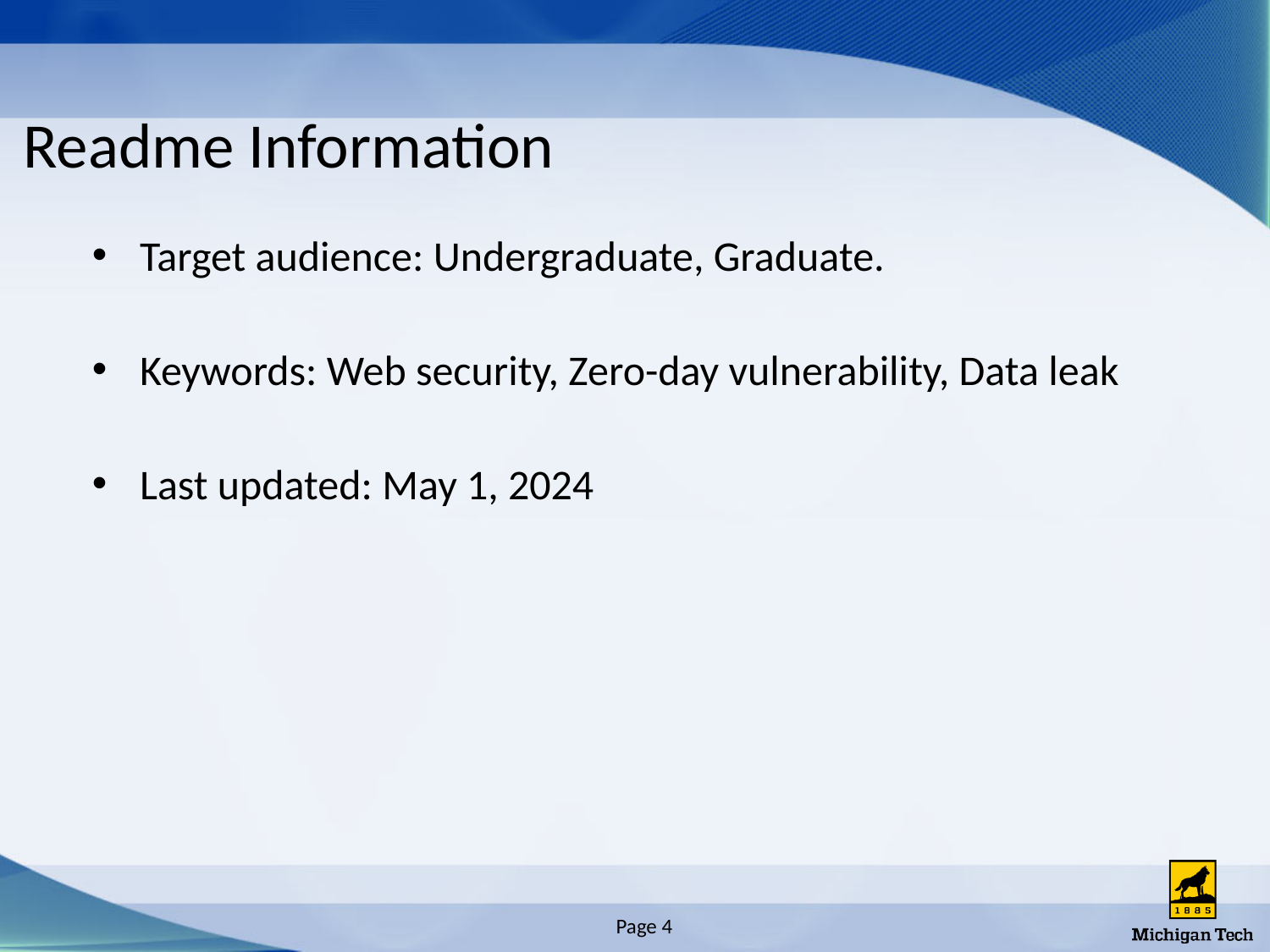

# Readme Information
Target audience: Undergraduate, Graduate.

Keywords: Web security, Zero-day vulnerability, Data leak

Last updated: May 1, 2024